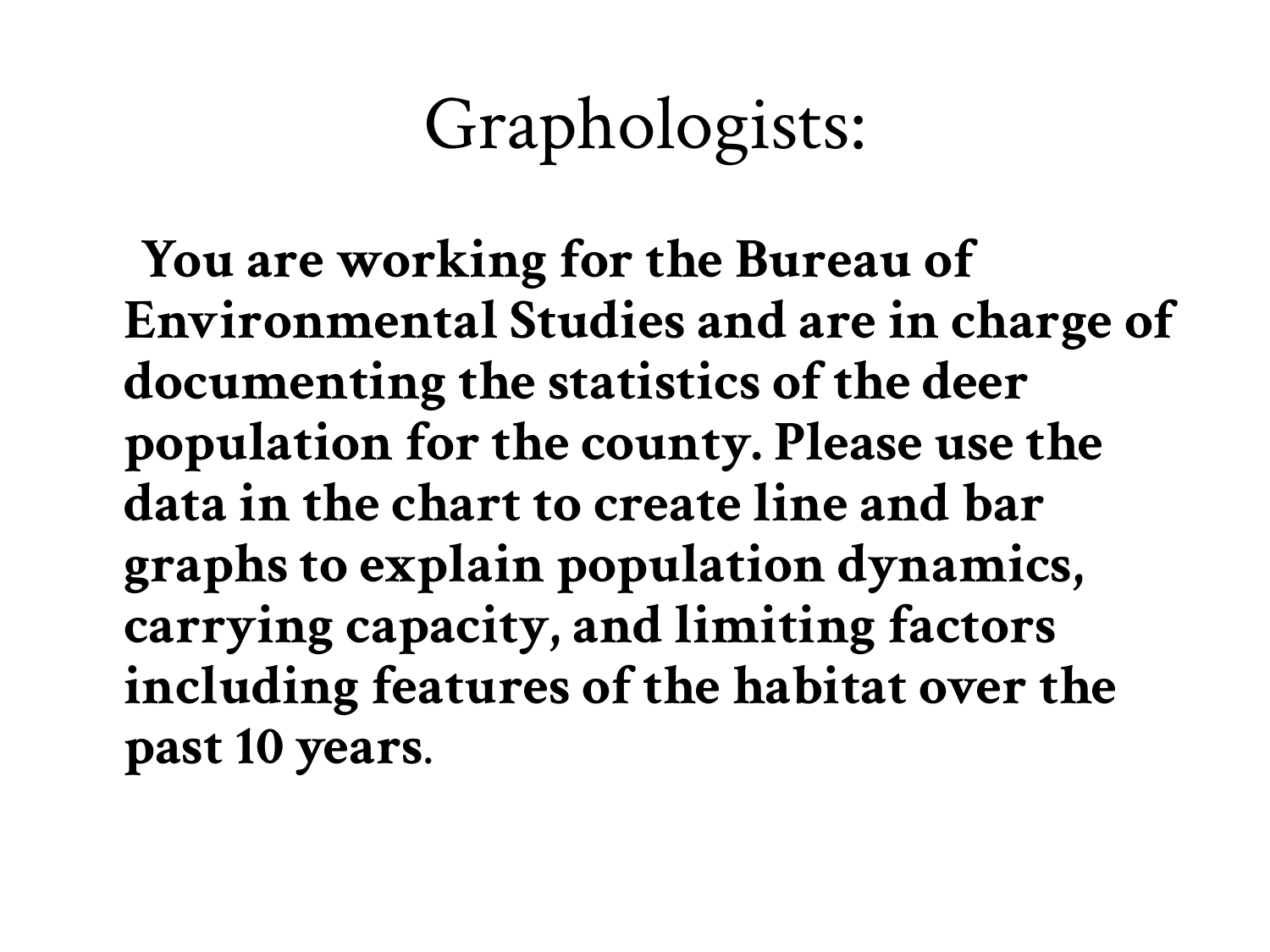

# Graphologists:
      You are working for the Bureau of Environmental Studies and are in charge of documenting the statistics of the deer population for the county. Please use the data in the chart to create line and bar graphs to explain population dynamics, carrying capacity, and limiting factors including features of the habitat over the past 10 years.